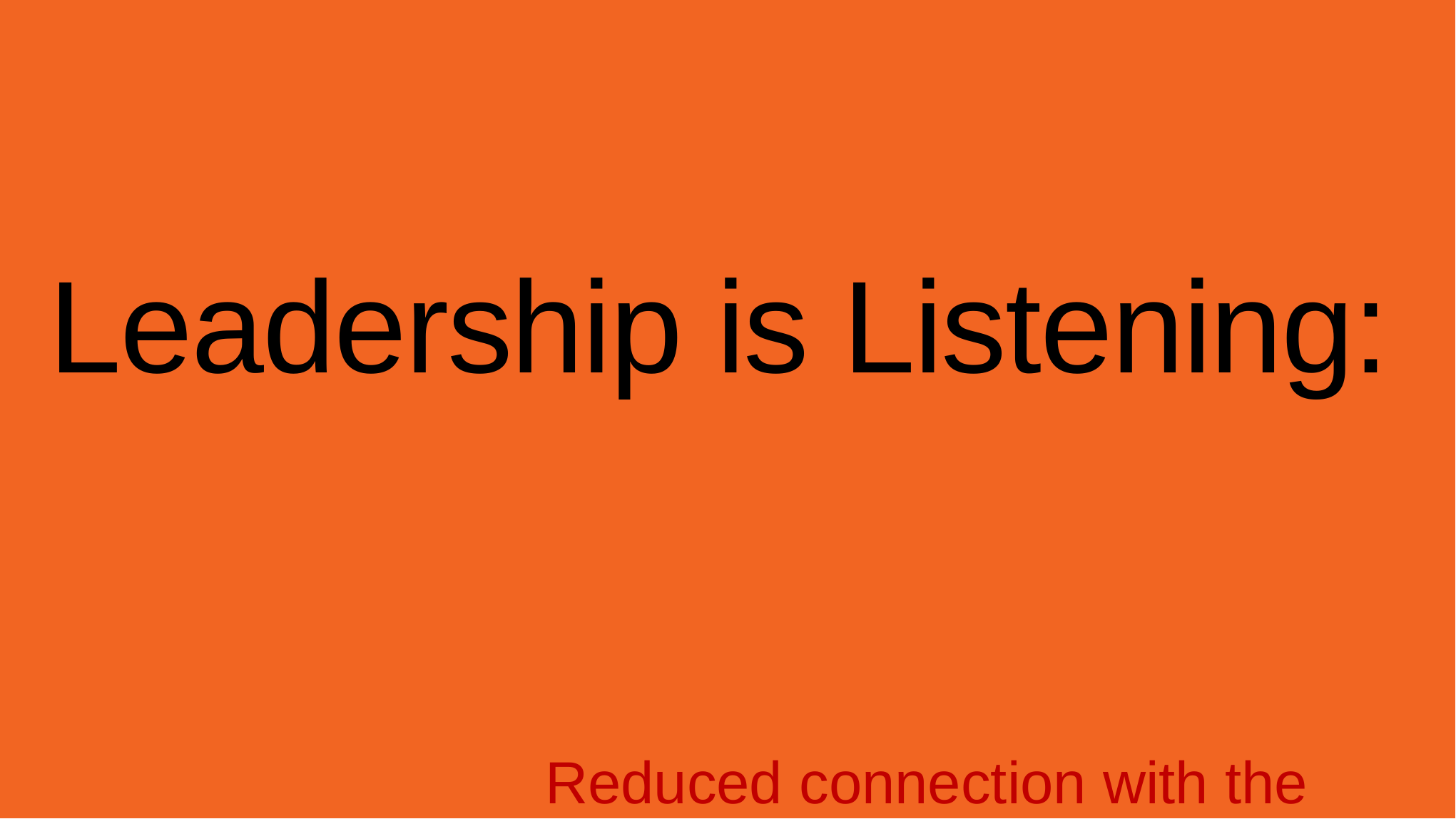

# Leadership is Listening:
Reduced connection with the team
Current set up does not foster a team environment or create opportunities for team bonding
Shifted from “having a home” surrounded by a team to being a nomad unaware of “where my team is” - feeling  disconnected or isolated
Incremental decrease in productivity, collaboration, and efficiency
Limited connection with leadership and the firm
Limited or reduced access to leadership and managers
Lack of awareness of key firm wide priorities
Managers have difficulty physically convening team
Loss of connection with internal clients
For corporate staff, (e.g., SBS), loss of direct connection with clients
“Clients lost quick access to team members and now have to track them down”
Inadequate connection with data, tools, and resources
Tools have not evolved with the new way we work
Insufficient tools to securely store and access documents, IC, and other content electronically
Limited or no access to institutional knowledge, tools, or firm information from non-Booz Allen sites or while on the road (except on email)